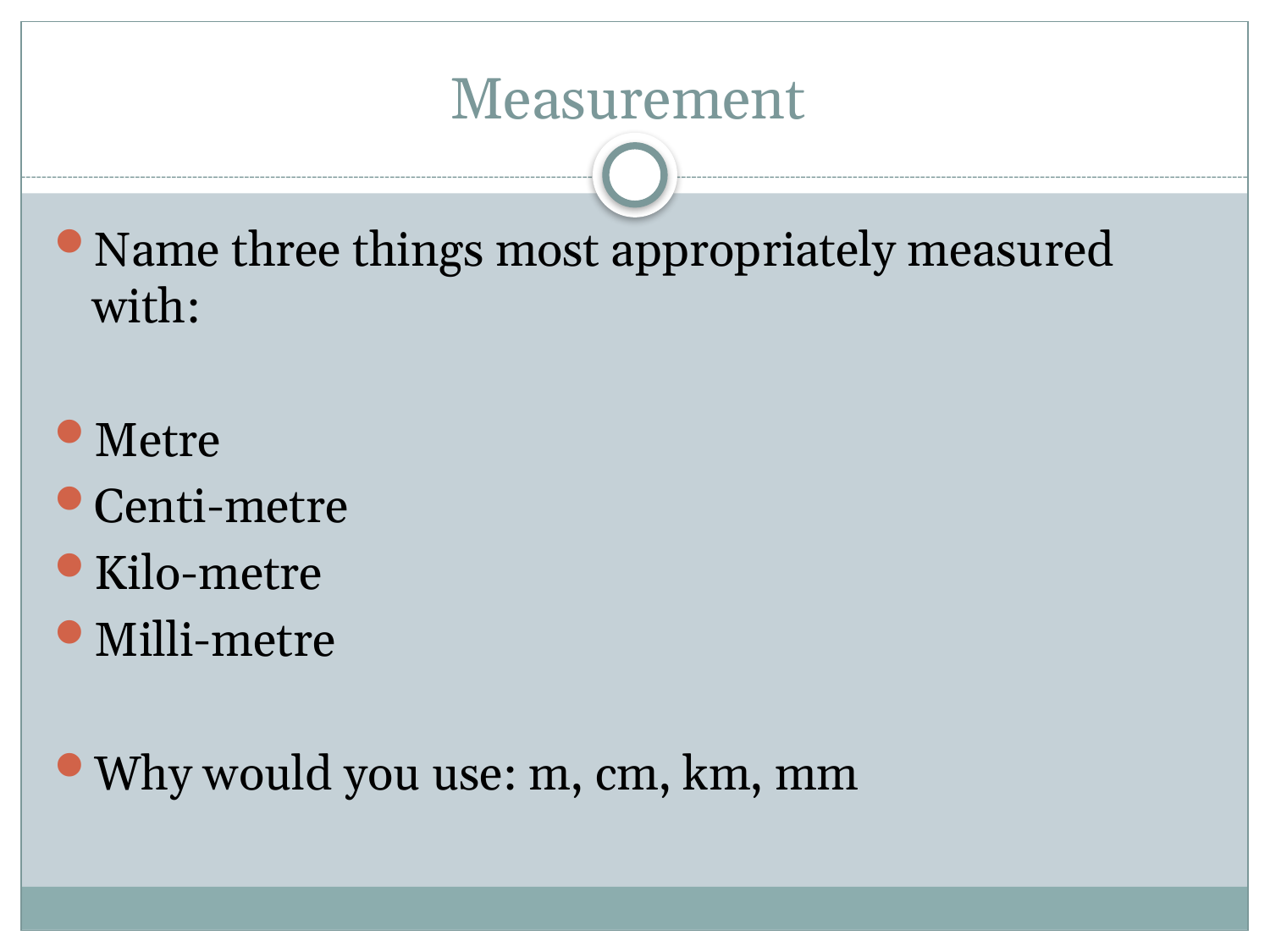

# Measurement
Name three things most appropriately measured with:

Metre
Centi-metre
Kilo-metre
Milli-metre

Why would you use: m, cm, km, mm